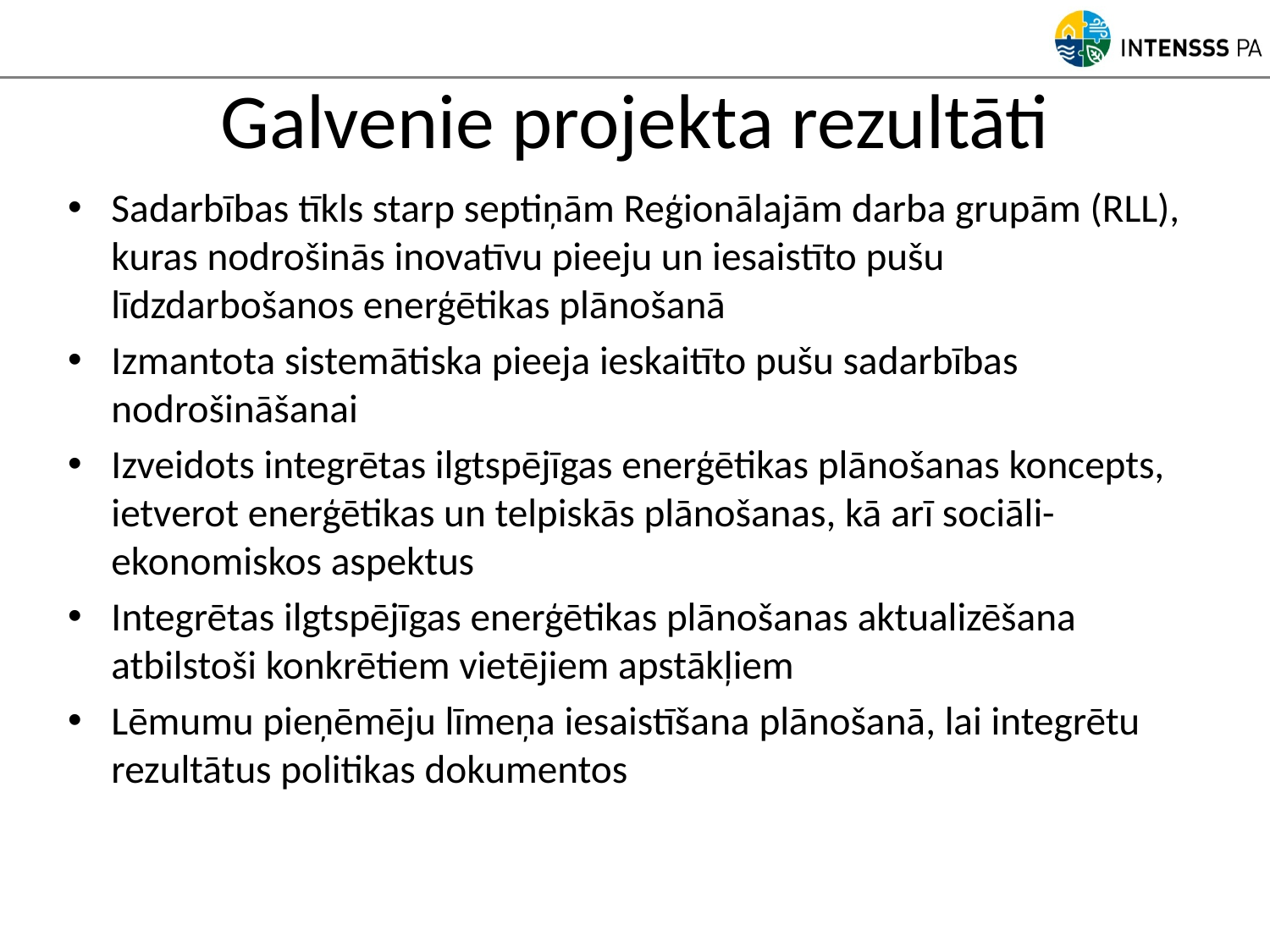

# Galvenie projekta rezultāti
Sadarbības tīkls starp septiņām Reģionālajām darba grupām (RLL), kuras nodrošinās inovatīvu pieeju un iesaistīto pušu līdzdarbošanos enerģētikas plānošanā
Izmantota sistemātiska pieeja ieskaitīto pušu sadarbības nodrošināšanai
Izveidots integrētas ilgtspējīgas enerģētikas plānošanas koncepts, ietverot enerģētikas un telpiskās plānošanas, kā arī sociāli-ekonomiskos aspektus
Integrētas ilgtspējīgas enerģētikas plānošanas aktualizēšana atbilstoši konkrētiem vietējiem apstākļiem
Lēmumu pieņēmēju līmeņa iesaistīšana plānošanā, lai integrētu rezultātus politikas dokumentos